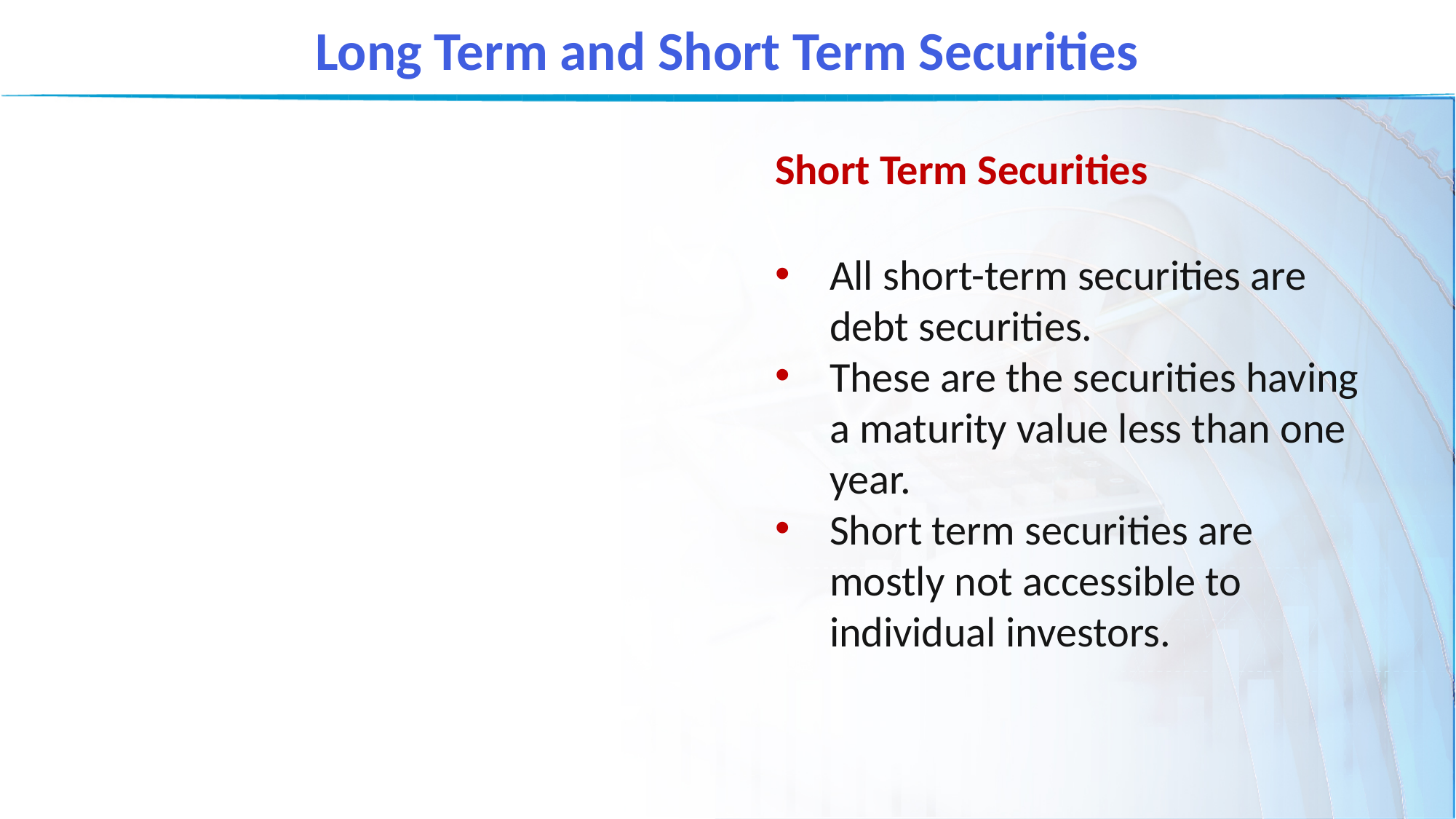

Long Term and Short Term Securities
Short Term Securities

All short-term securities are debt securities.
These are the securities having a maturity value less than one year.
Short term securities are mostly not accessible to individual investors.